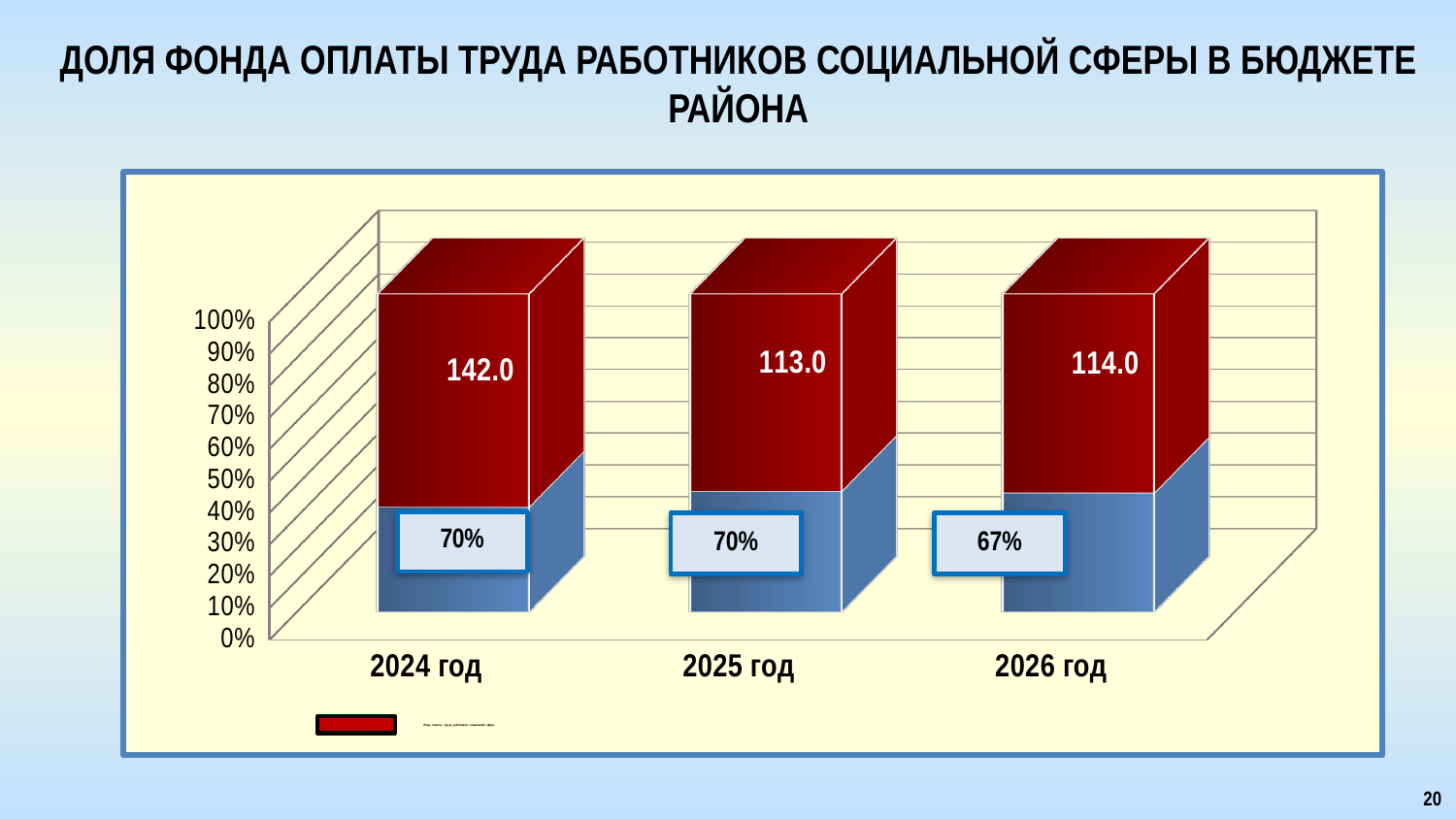

# доля фонда оплаты труда работников социальной сферы в бюджете РАЙОНА

[unsupported chart]

70%
67%
20